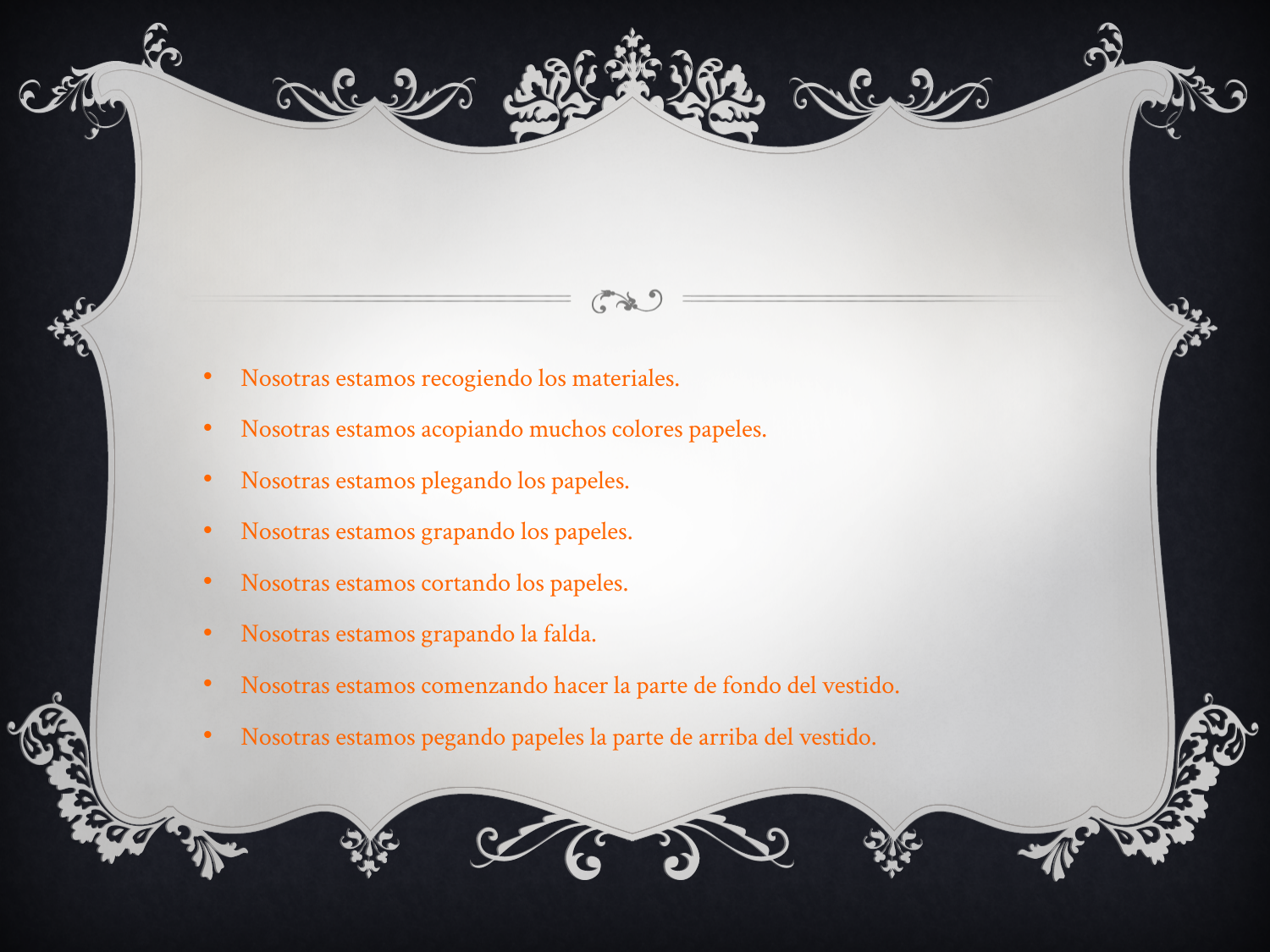

#
Nosotras estamos recogiendo los materiales.
Nosotras estamos acopiando muchos colores papeles.
Nosotras estamos plegando los papeles.
Nosotras estamos grapando los papeles.
Nosotras estamos cortando los papeles.
Nosotras estamos grapando la falda.
Nosotras estamos comenzando hacer la parte de fondo del vestido.
Nosotras estamos pegando papeles la parte de arriba del vestido.